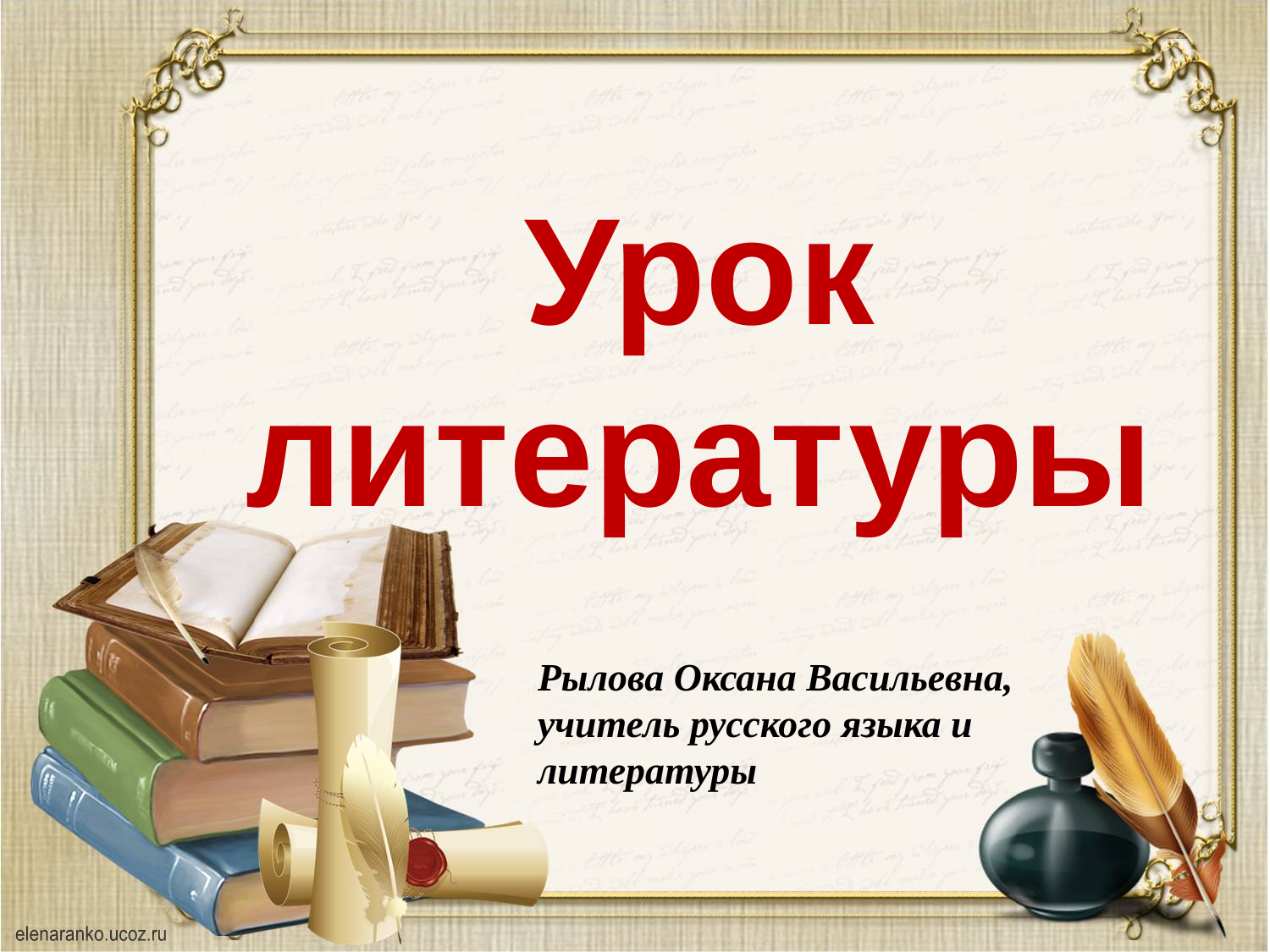

Урок литературы
Рылова Оксана Васильевна, учитель русского языка и литературы